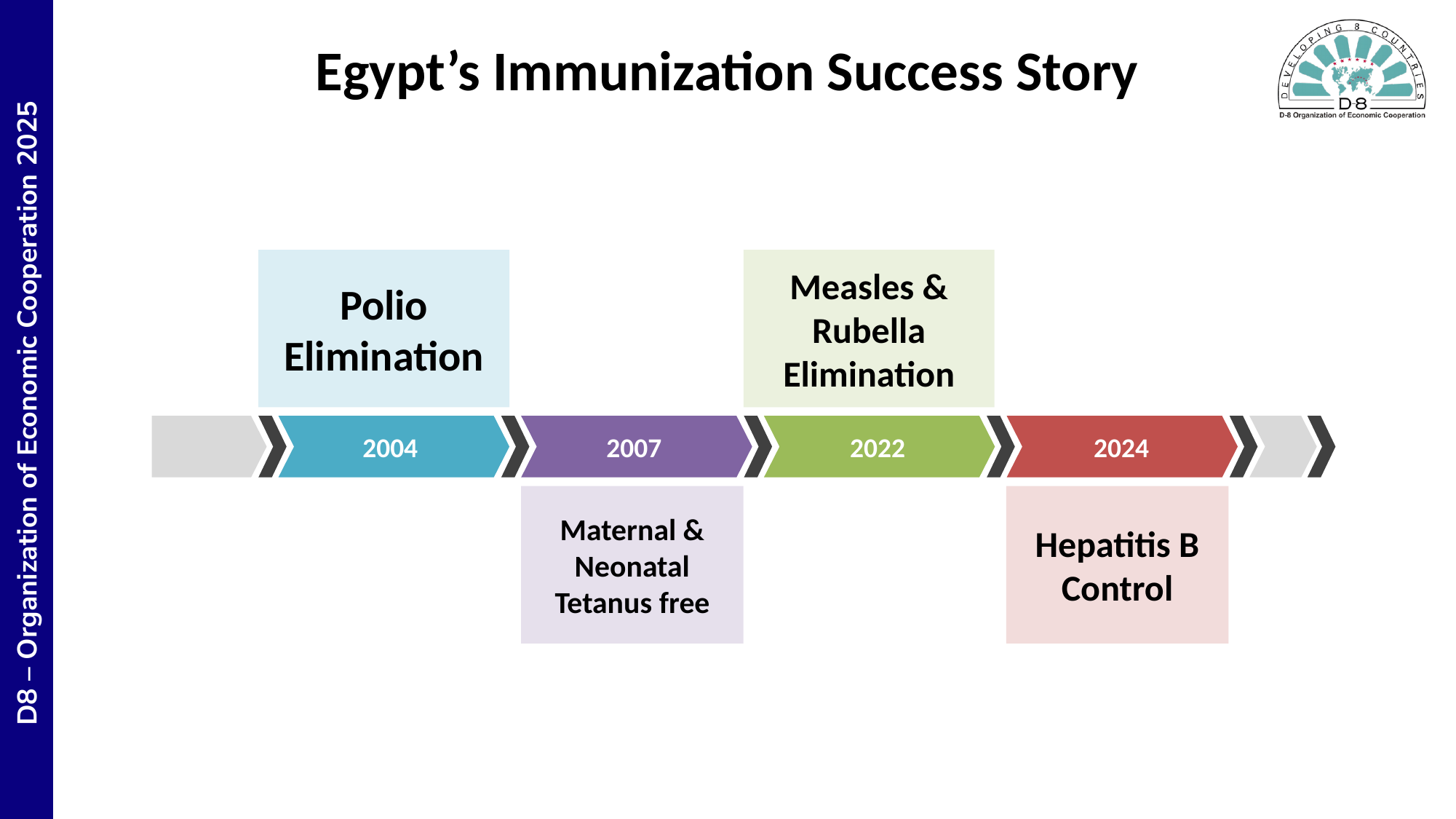

# Egypt’s Immunization Success Story
Polio Elimination
Measles & Rubella Elimination

2004
2007
2022
2024
Maternal & Neonatal Tetanus free
Hepatitis B Control